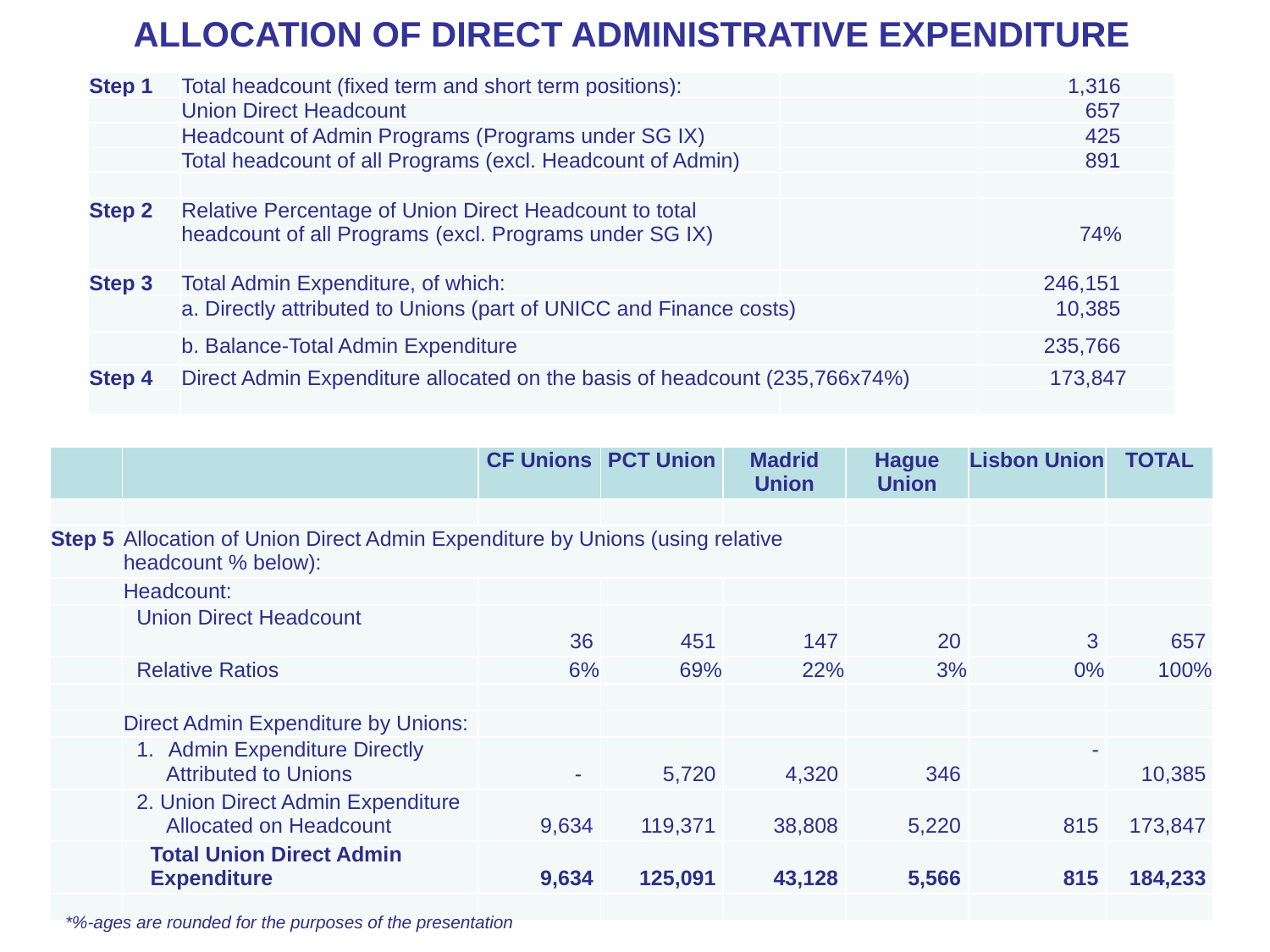

ALLOCATION OF DIRECT ADMINISTRATIVE EXPENDITURE
| Step 1 | Total headcount (fixed term and short term positions): |  | 1,316 |
| --- | --- | --- | --- |
|  | Union Direct Headcount |  | 657 |
|  | Headcount of Admin Programs (Programs under SG IX) |  | 425 |
|  | Total headcount of all Programs (excl. Headcount of Admin) |  | 891 |
|  |  |  |  |
| Step 2 | Relative Percentage of Union Direct Headcount to total headcount of all Programs (excl. Programs under SG IX) |  | 74% |
| Step 3 | Total Admin Expenditure, of which: |  | 246,151 |
|  | a. Directly attributed to Unions (part of UNICC and Finance costs) |  | 10,385 |
|  | b. Balance-Total Admin Expenditure |  | 235,766 |
| Step 4 | Direct Admin Expenditure allocated on the basis of headcount (235,766x74%) |  | 173,847 |
|  |  |  |  |
|  |  | CF Unions | PCT Union | Madrid Union | Hague Union | Lisbon Union | TOTAL |
| --- | --- | --- | --- | --- | --- | --- | --- |
|  |  |  |  |  |  |  |  |
| Step 5 | Allocation of Union Direct Admin Expenditure by Unions (using relative headcount % below): |  |  |  |  |  |  |
|  | Headcount: |  |  |  |  |  |  |
|  | Union Direct Headcount | 36 | 451 | 147 | 20 | 3 | 657 |
|  | Relative Ratios | 6% | 69% | 22% | 3% | 0% | 100% |
|  |  |  |  |  |  |  |  |
|  | Direct Admin Expenditure by Unions: |  |  |  |  |  |  |
|  | Admin Expenditure Directly Attributed to Unions | - | 5,720 | 4,320 | 346 | - | 10,385 |
|  | 2. Union Direct Admin Expenditure Allocated on Headcount | 9,634 | 119,371 | 38,808 | 5,220 | 815 | 173,847 |
|  | Total Union Direct Admin Expenditure | 9,634 | 125,091 | 43,128 | 5,566 | 815 | 184,233 |
|  |  |  |  |  |  |  |  |
*%-ages are rounded for the purposes of the presentation